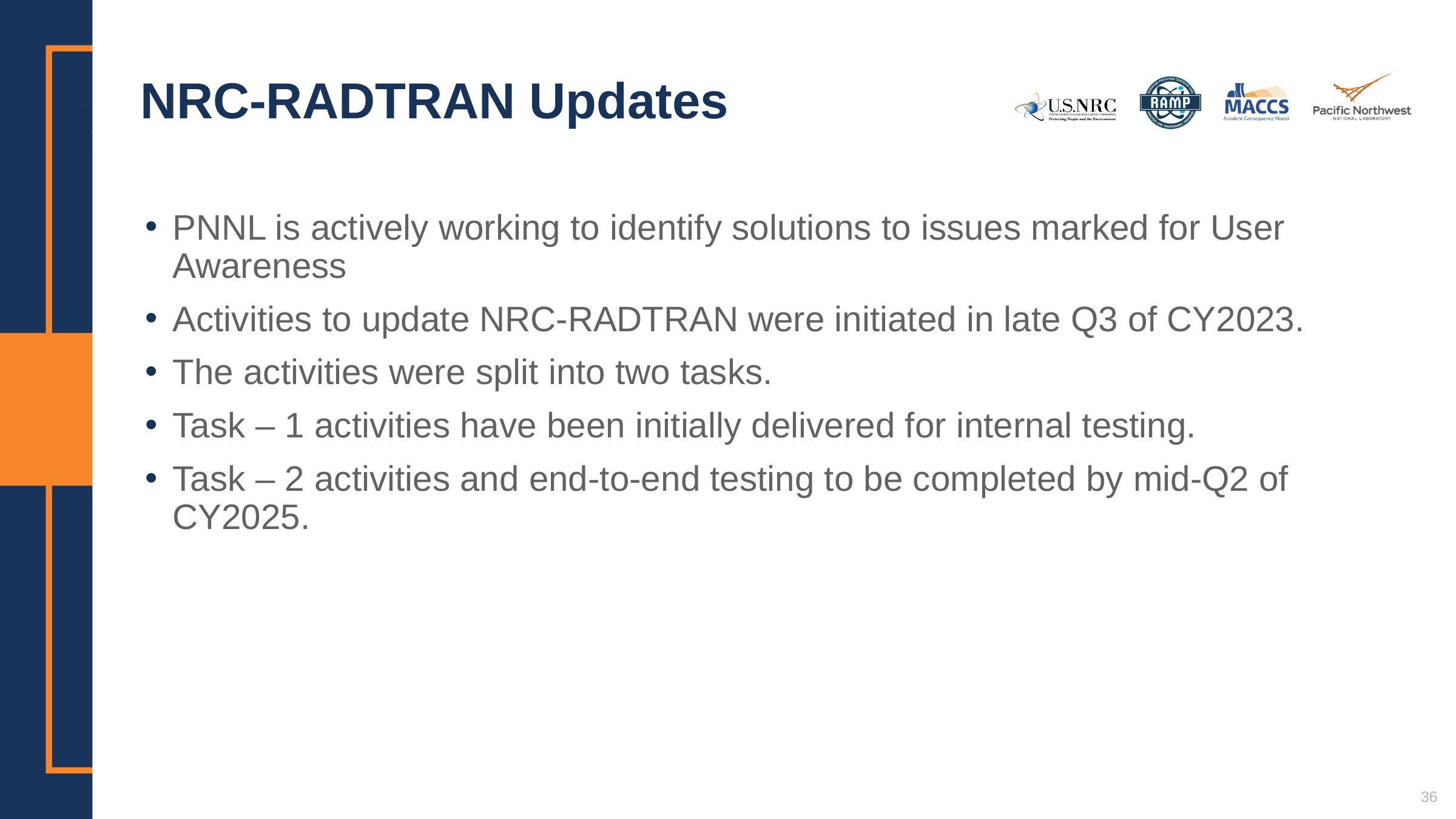

# NRC-RADTRAN Updates
PNNL is actively working to identify solutions to issues marked for User Awareness
Activities to update NRC-RADTRAN were initiated in late Q3 of CY2023.
The activities were split into two tasks.
Task – 1 activities have been initially delivered for internal testing.
Task – 2 activities and end-to-end testing to be completed by mid-Q2 of CY2025.
36